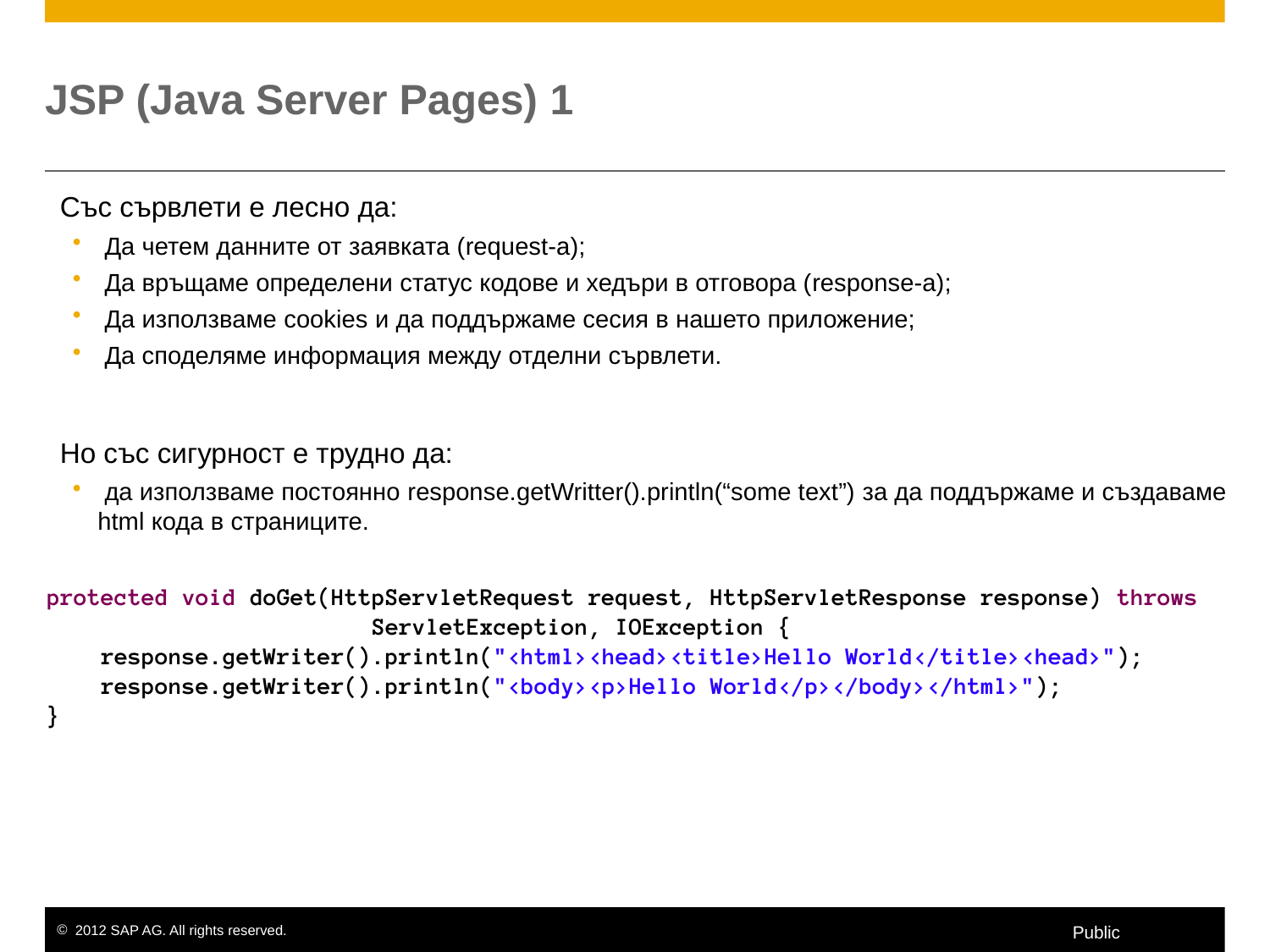

# JSP (Java Server Pages) 1
Със сървлети е лесно да:
 Да четем данните от заявката (request-а);
 Да връщаме определени статус кодове и хедъри в отговора (response-a);
 Да използваме cookies и да поддържаме сесия в нашето приложение;
 Да споделяме информация между отделни сървлети.

Но със сигурност е трудно да:
 да използваме постоянно response.getWritter().println(“some text”) за да поддържаме и създаваме html кода в страниците.
protected void doGet(HttpServletRequest request, HttpServletResponse response) throws                           ServletException, IOException {
    response.getWriter().println("<html><head><title>Hello World</title><head>");
    response.getWriter().println("<body><p>Hello World</p></body></html>");
}